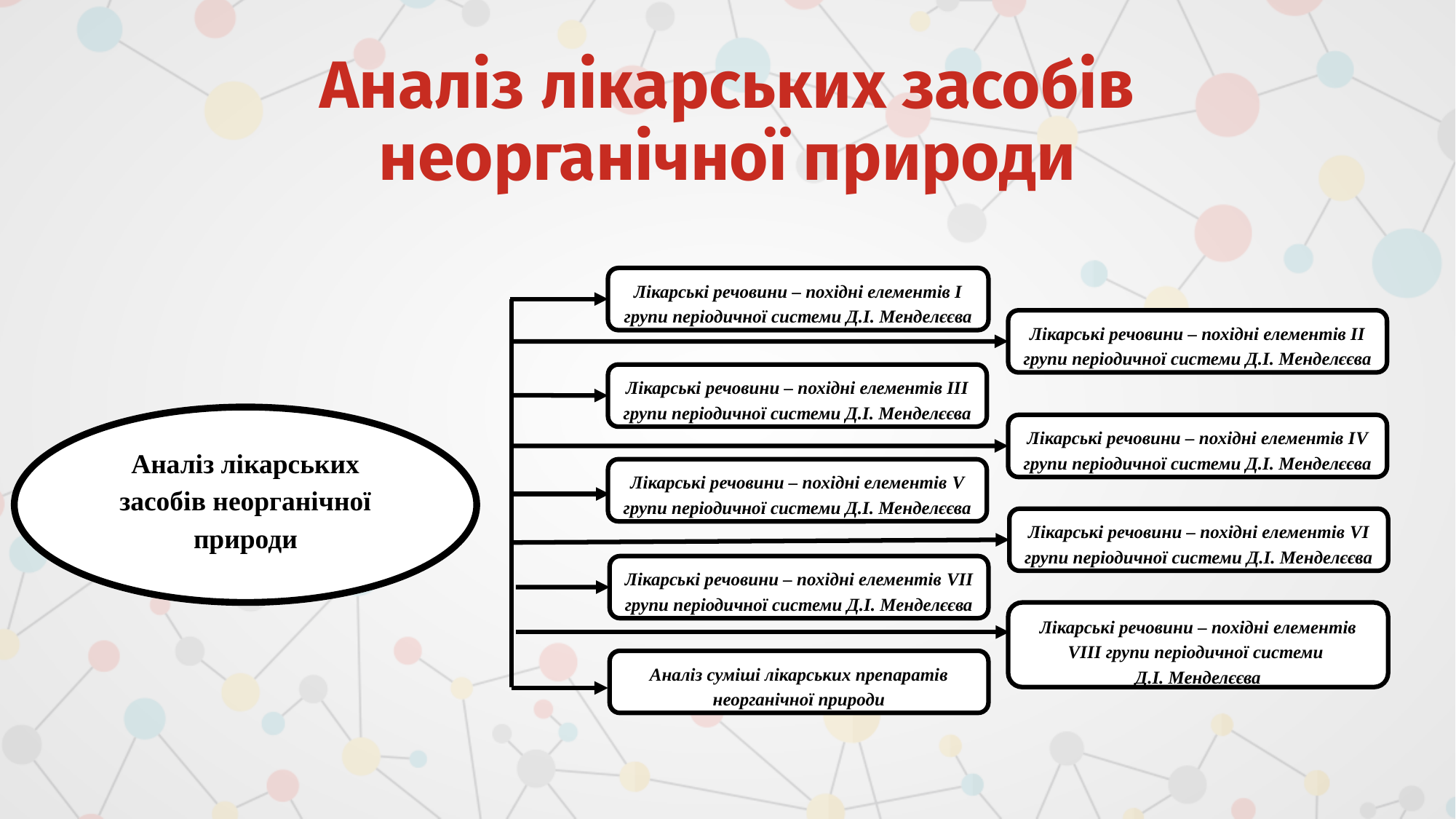

# Аналіз лікарських засобів неорганічної природи
Лікарські речовини – похідні елементів І групи періодичної системи Д.І. Менделєєва
Лікарські речовини – похідні елементів ІІ групи періодичної системи Д.І. Менделєєва
Лікарські речовини – похідні елементів ІІІ групи періодичної системи Д.І. Менделєєва
Аналіз лікарських засобів неорганічної природи
Лікарські речовини – похідні елементів ІV групи періодичної системи Д.І. Менделєєва
Лікарські речовини – похідні елементів V групи періодичної системи Д.І. Менделєєва
Лікарські речовини – похідні елементів VI групи періодичної системи Д.І. Менделєєва
Лікарські речовини – похідні елементів VII групи періодичної системи Д.І. Менделєєва
Лікарські речовини – похідні елементів VIII групи періодичної системи
Д.І. Менделєєва
Аналіз суміші лікарських препаратів неорганічної природи